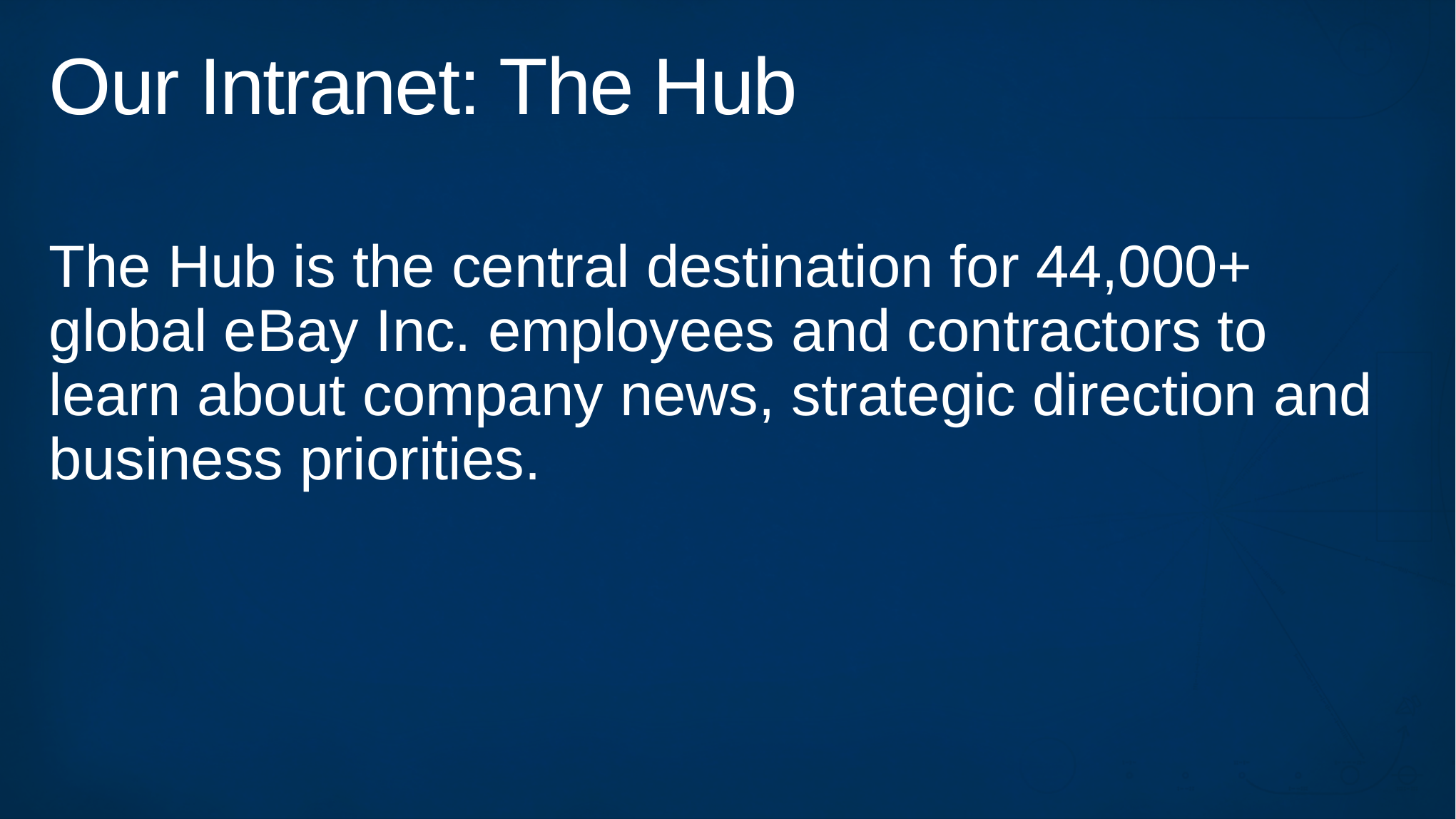

# Our Intranet: The Hub

The Hub is the central destination for 44,000+ global eBay Inc. employees and contractors to learn about company news, strategic direction and business priorities.